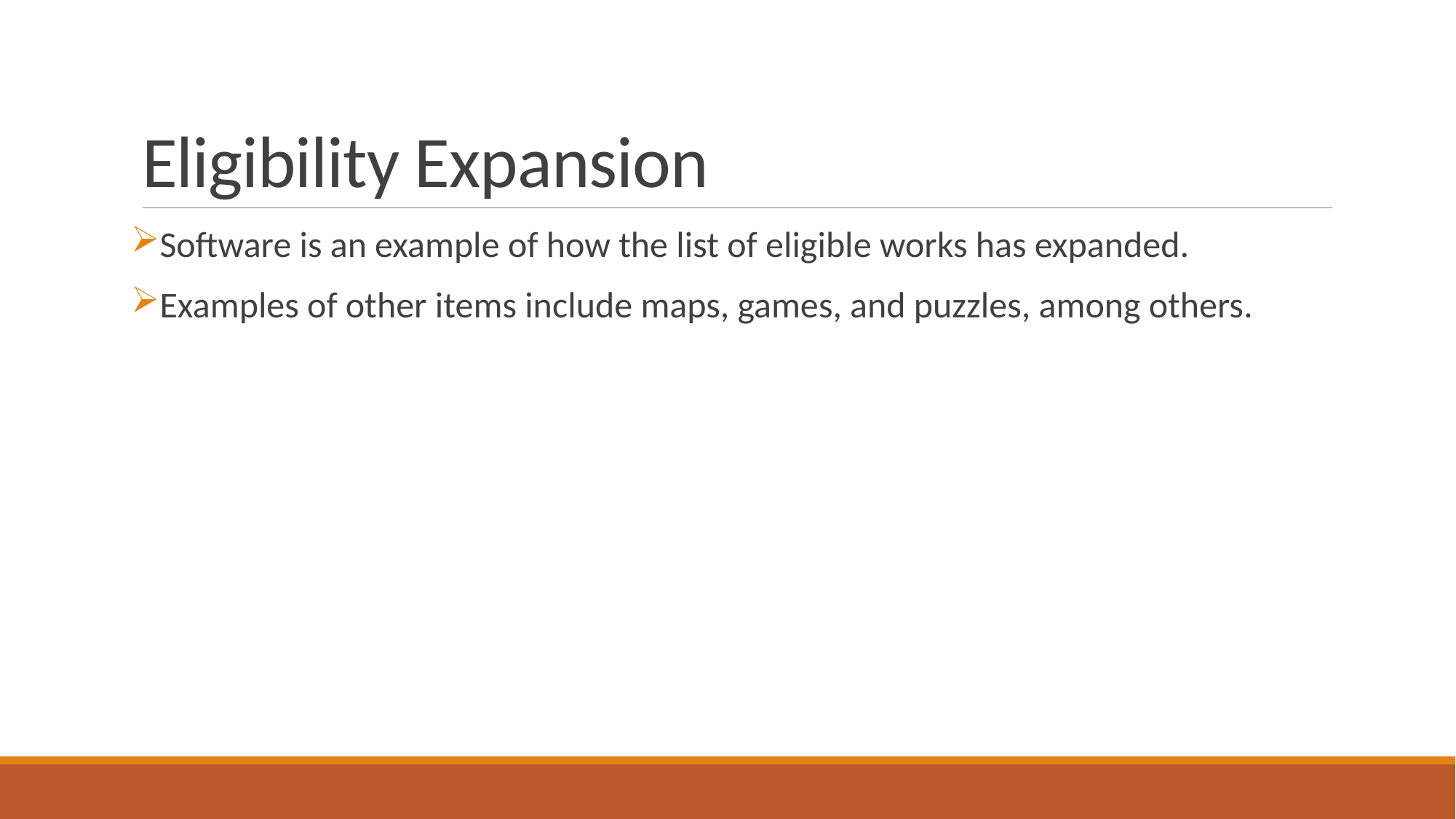

# Eligibility Expansion
Software is an example of how the list of eligible works has expanded.
Examples of other items include maps, games, and puzzles, among others.